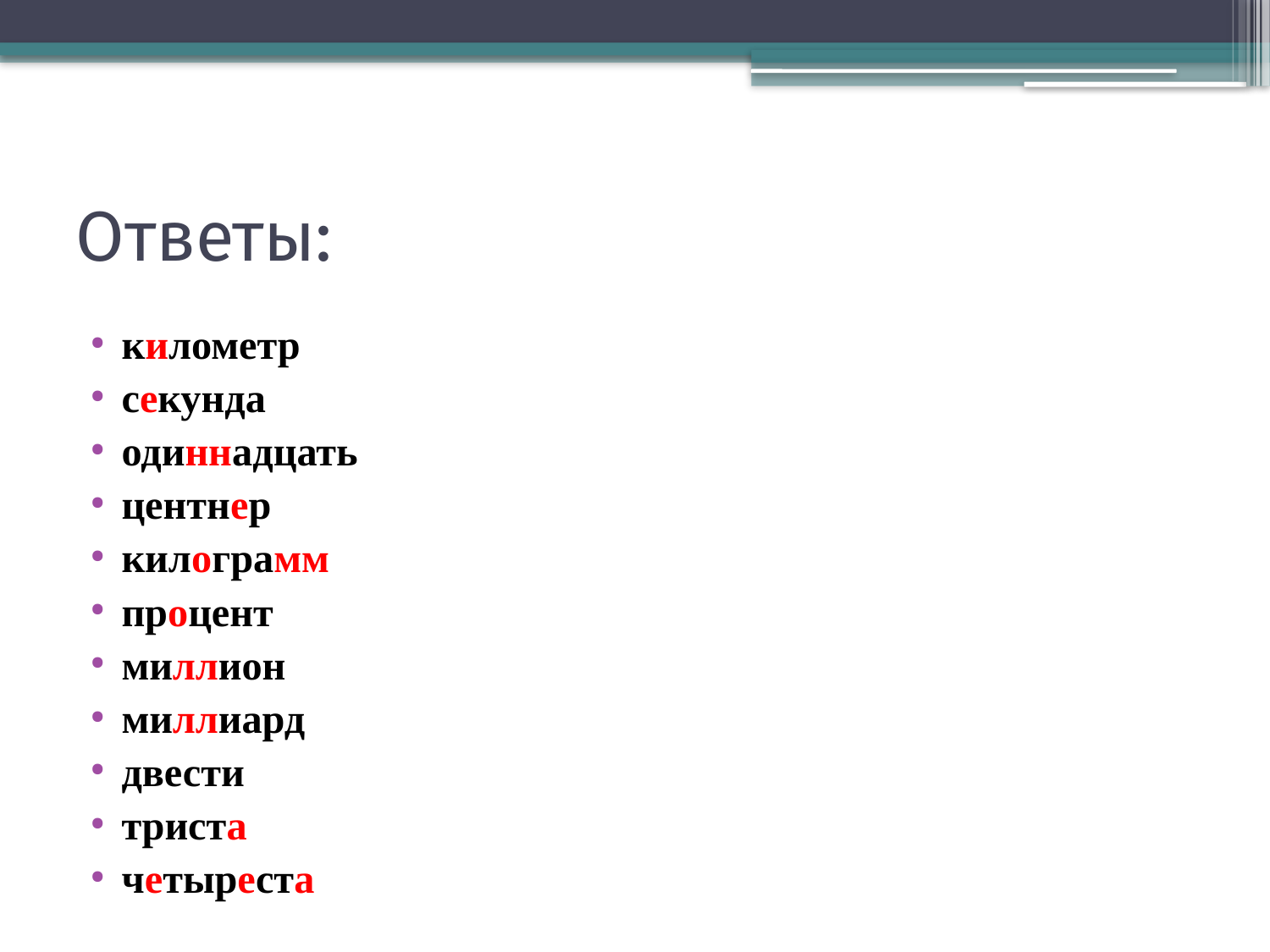

# Ответы:
километр
секунда
одиннадцать
центнер
килограмм
процент
миллион
миллиард
двести
триста
четыреста